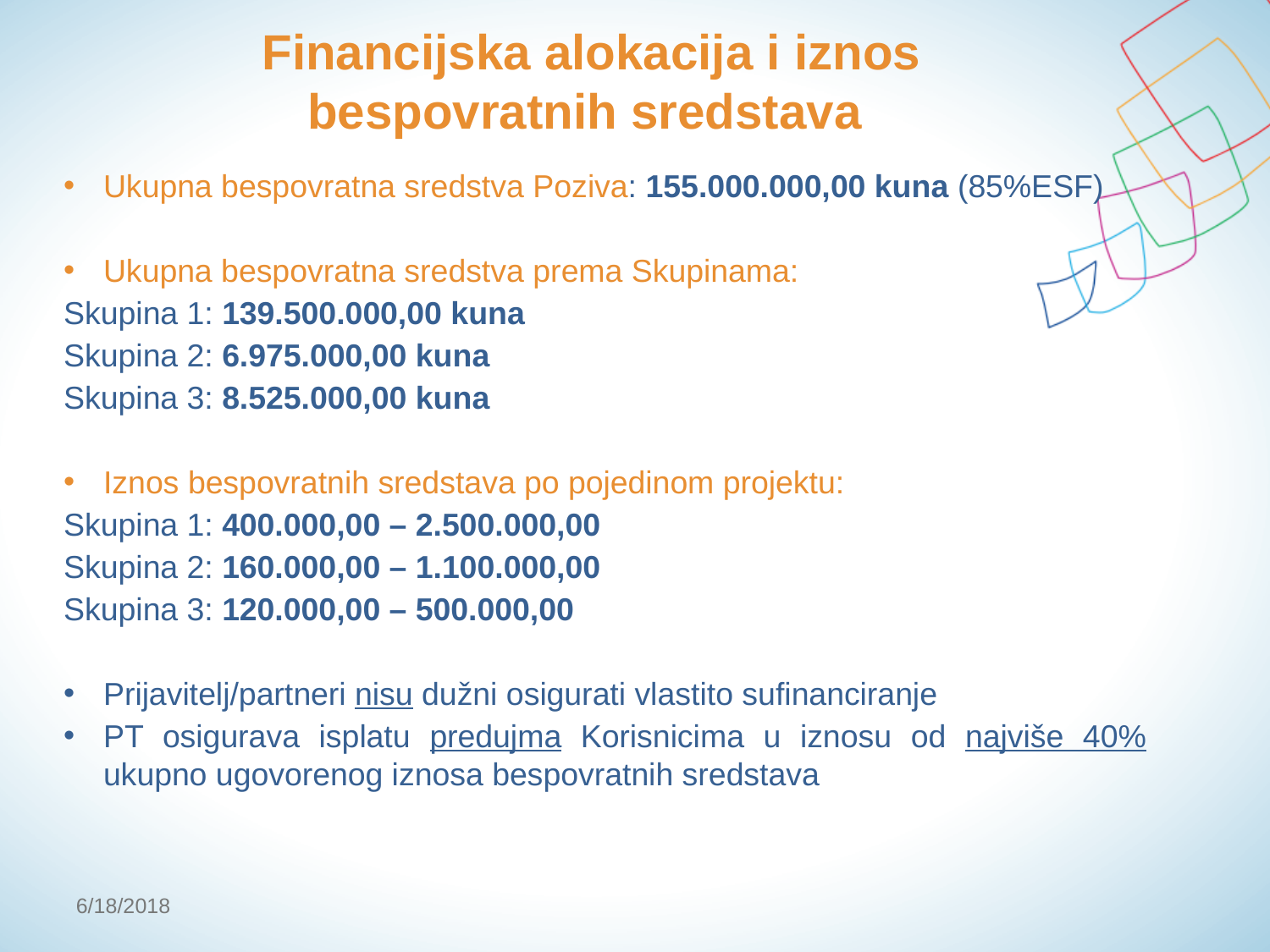

# Financijska alokacija i iznos bespovratnih sredstava
Ukupna bespovratna sredstva Poziva: 155.000.000,00 kuna (85%ESF)

Ukupna bespovratna sredstva prema Skupinama:
Skupina 1: 139.500.000,00 kuna
Skupina 2: 6.975.000,00 kuna
Skupina 3: 8.525.000,00 kuna

Iznos bespovratnih sredstava po pojedinom projektu:
Skupina 1: 400.000,00 – 2.500.000,00
Skupina 2: 160.000,00 – 1.100.000,00
Skupina 3: 120.000,00 – 500.000,00

Prijavitelj/partneri nisu dužni osigurati vlastito sufinanciranje
PT osigurava isplatu predujma Korisnicima u iznosu od najviše 40% ukupno ugovorenog iznosa bespovratnih sredstava